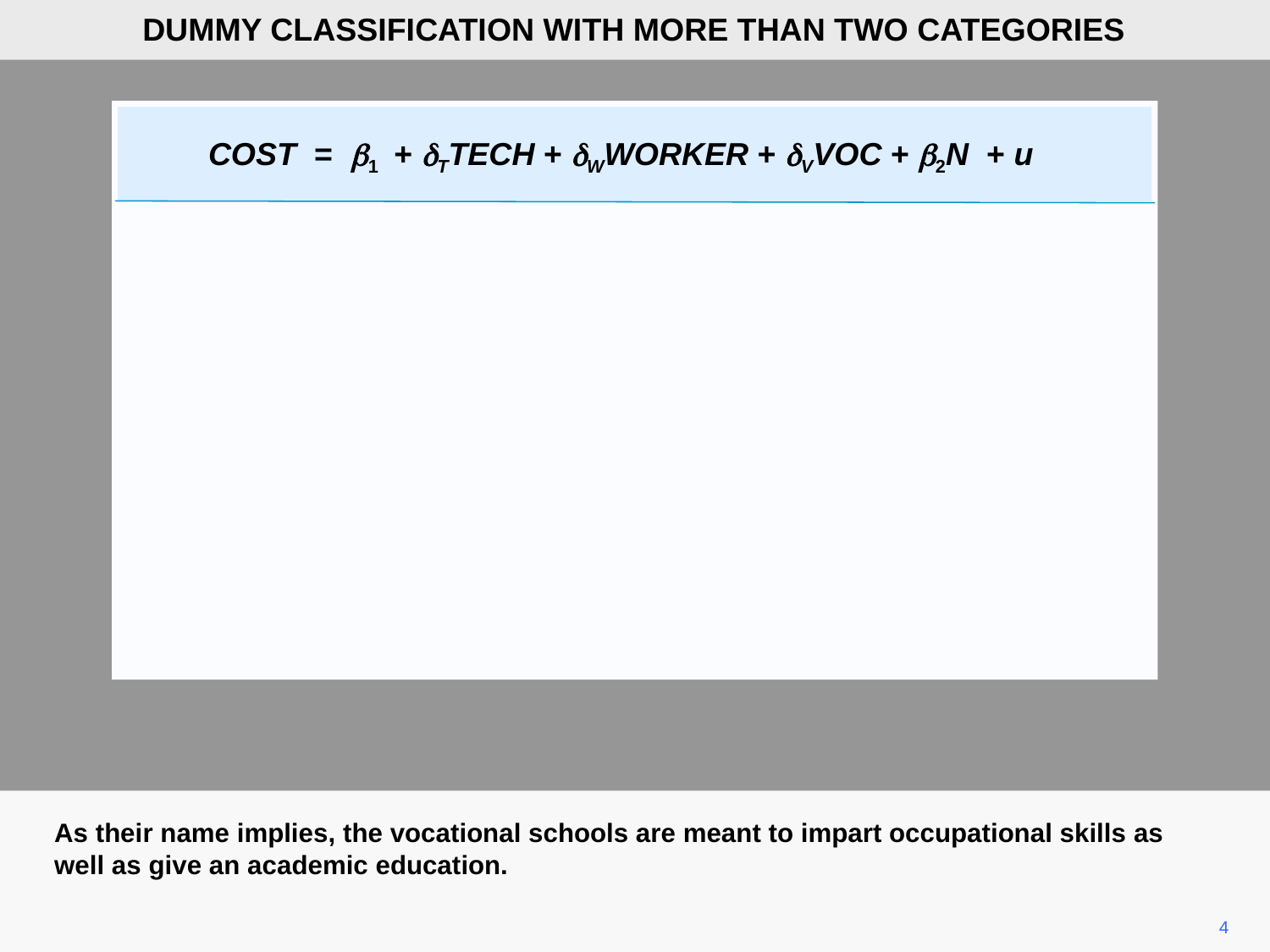

DUMMY CLASSIFICATION WITH MORE THAN TWO CATEGORIES

COST  =  β1 + δTTECH + δWWORKER + δVVOC + β2N  + u

As their name implies, the vocational schools are meant to impart occupational skills as well as give an academic education.
4